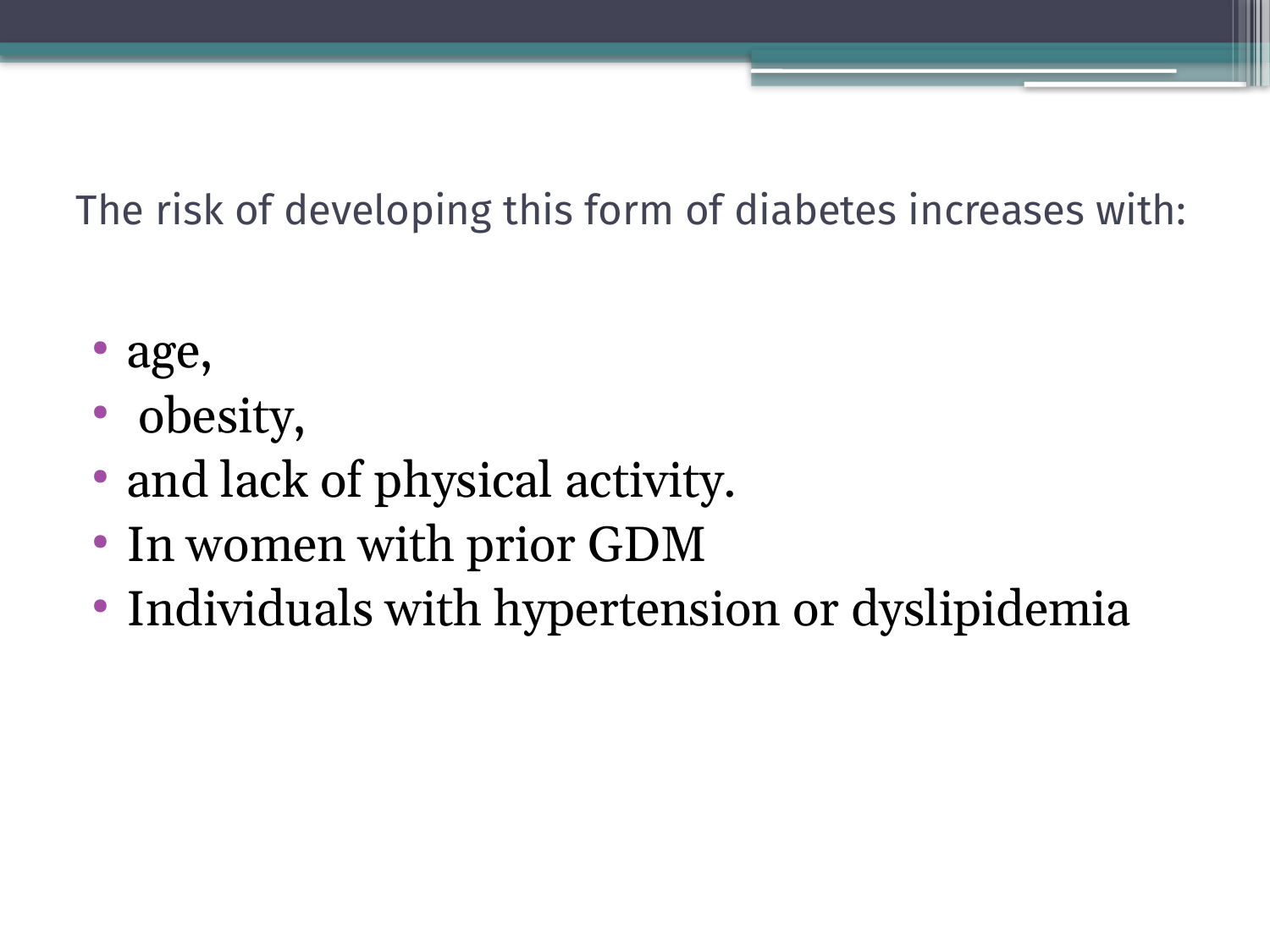

# The risk of developing this form of diabetes increases with:
age,
 obesity,
and lack of physical activity.
In women with prior GDM
Individuals with hypertension or dyslipidemia